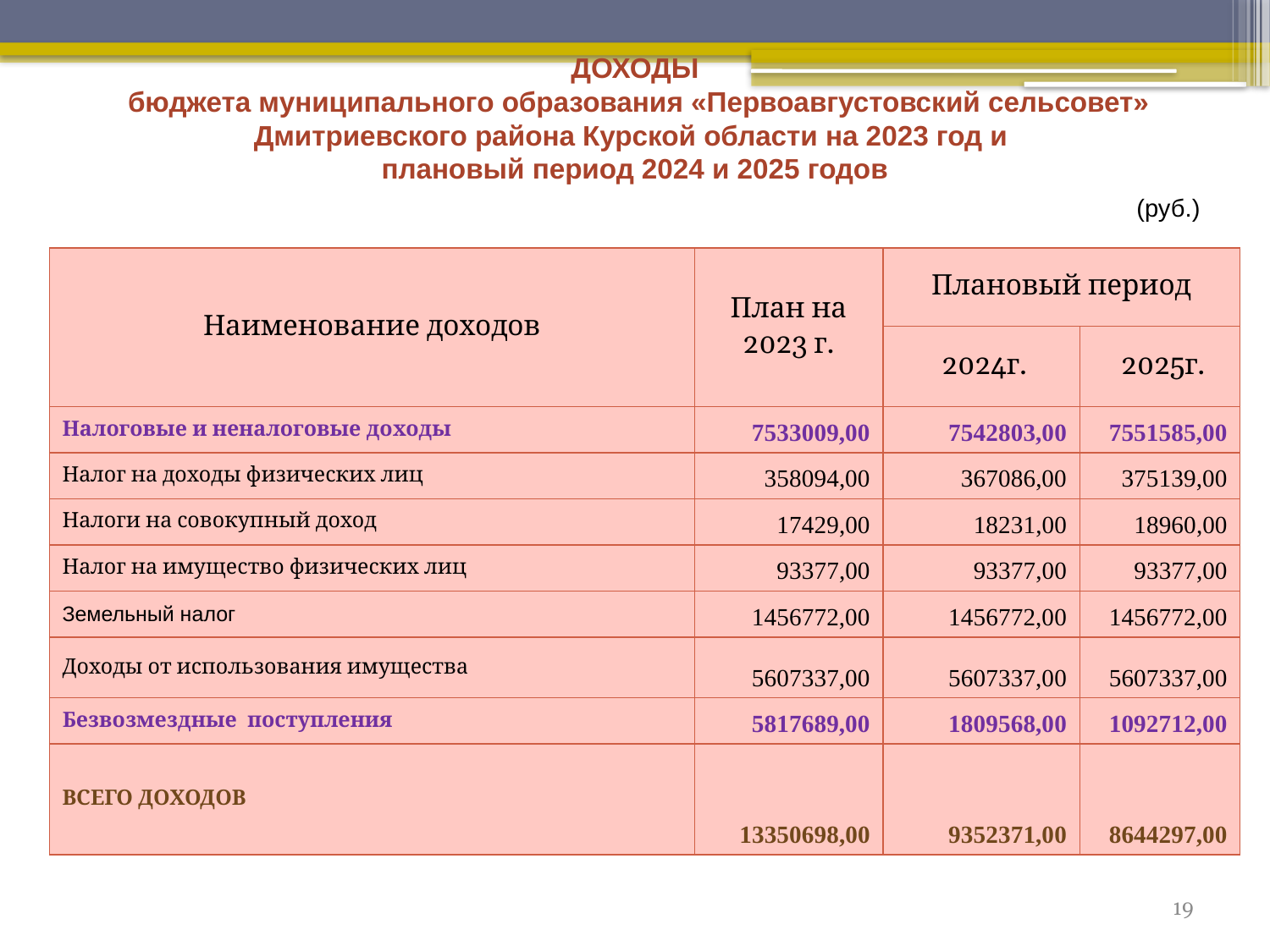

ДОХОДЫ
 бюджета муниципального образования «Первоавгустовский сельсовет» Дмитриевского района Курской области на 2023 год и
плановый период 2024 и 2025 годов
                                                                                                                        (руб.)

| Наименование доходов | План на 2023 г. | Плановый период |  |
| --- | --- | --- | --- |
|  |  | 2024г. | 2025г. |
| Налоговые и неналоговые доходы | 7533009,00 | 7542803,00 | 7551585,00 |
| Налог на доходы физических лиц | 358094,00 | 367086,00 | 375139,00 |
| Налоги на совокупный доход | 17429,00 | 18231,00 | 18960,00 |
| Налог на имущество физических лиц | 93377,00 | 93377,00 | 93377,00 |
| Земельный налог | 1456772,00 | 1456772,00 | 1456772,00 |
| Доходы от использования имущества | 5607337,00 | 5607337,00 | 5607337,00 |
| Безвозмездные поступления | 5817689,00 | 1809568,00 | 1092712,00 |
| ВСЕГО ДОХОДОВ | 13350698,00 | 9352371,00 | 8644297,00 |
19